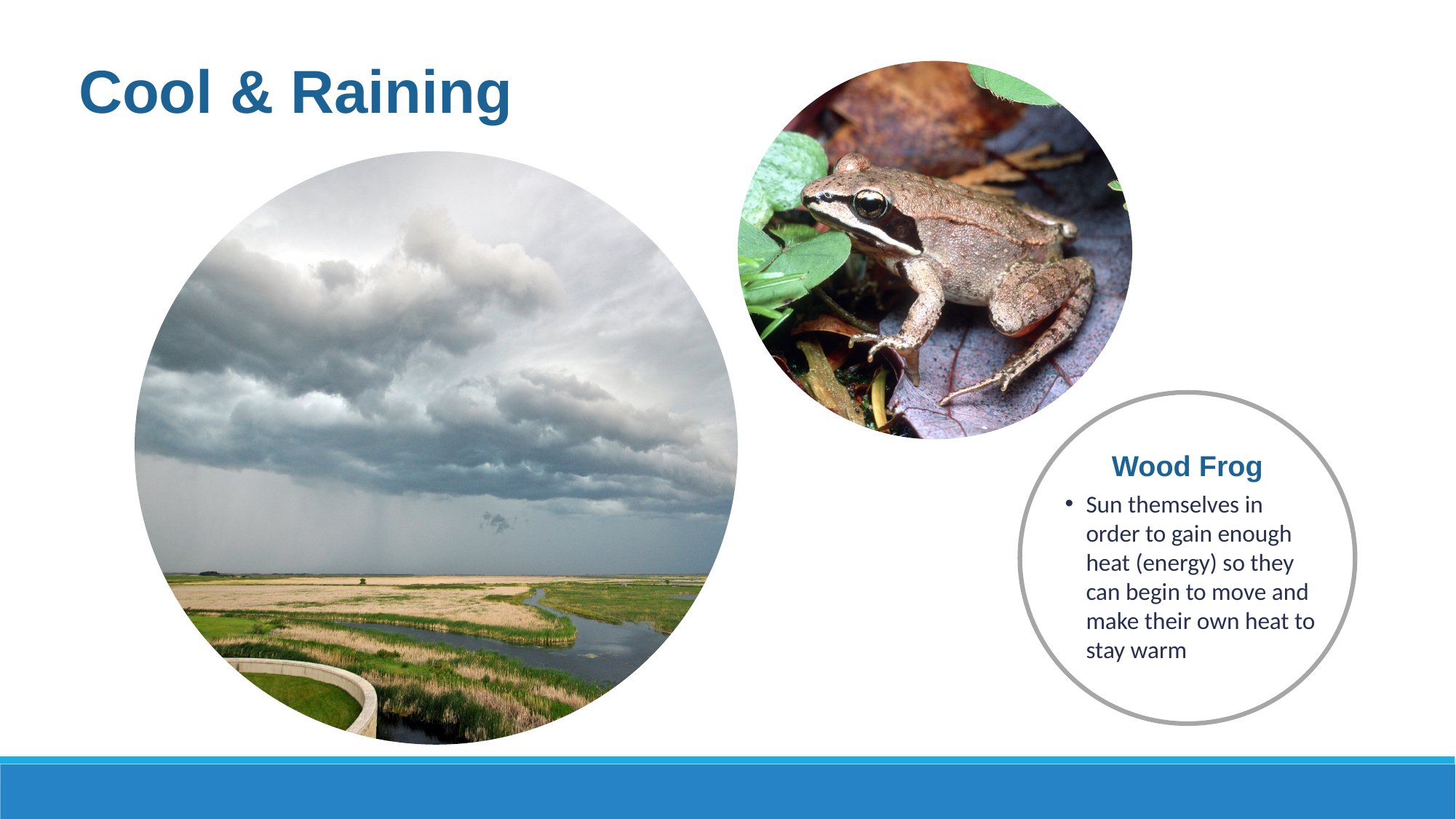

Cool & Raining

Wood Frog

Sun themselves in order to gain enough heat (energy) so they can begin to move and make their own heat to stay warm